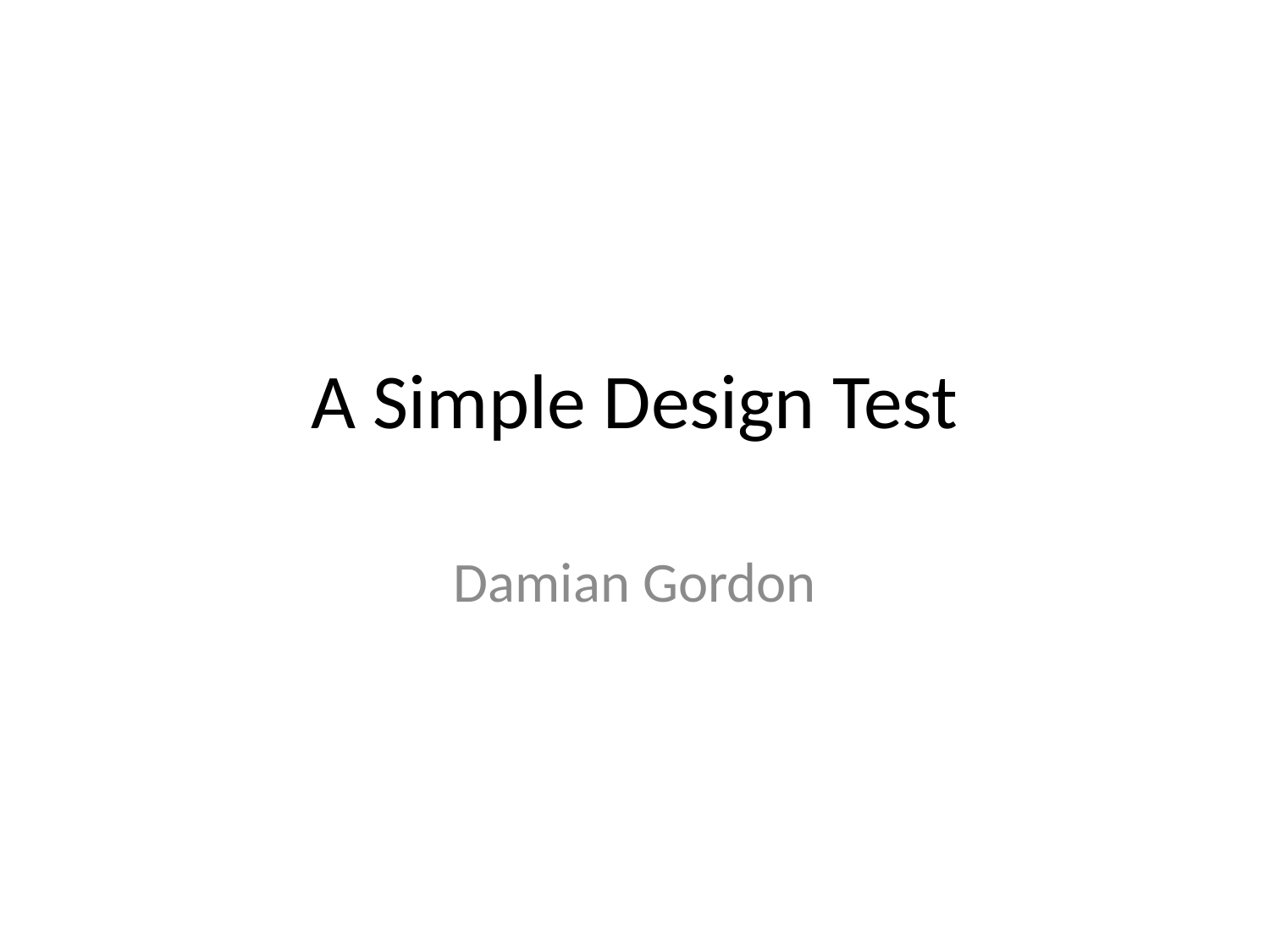

# A Simple Design Test
Damian Gordon